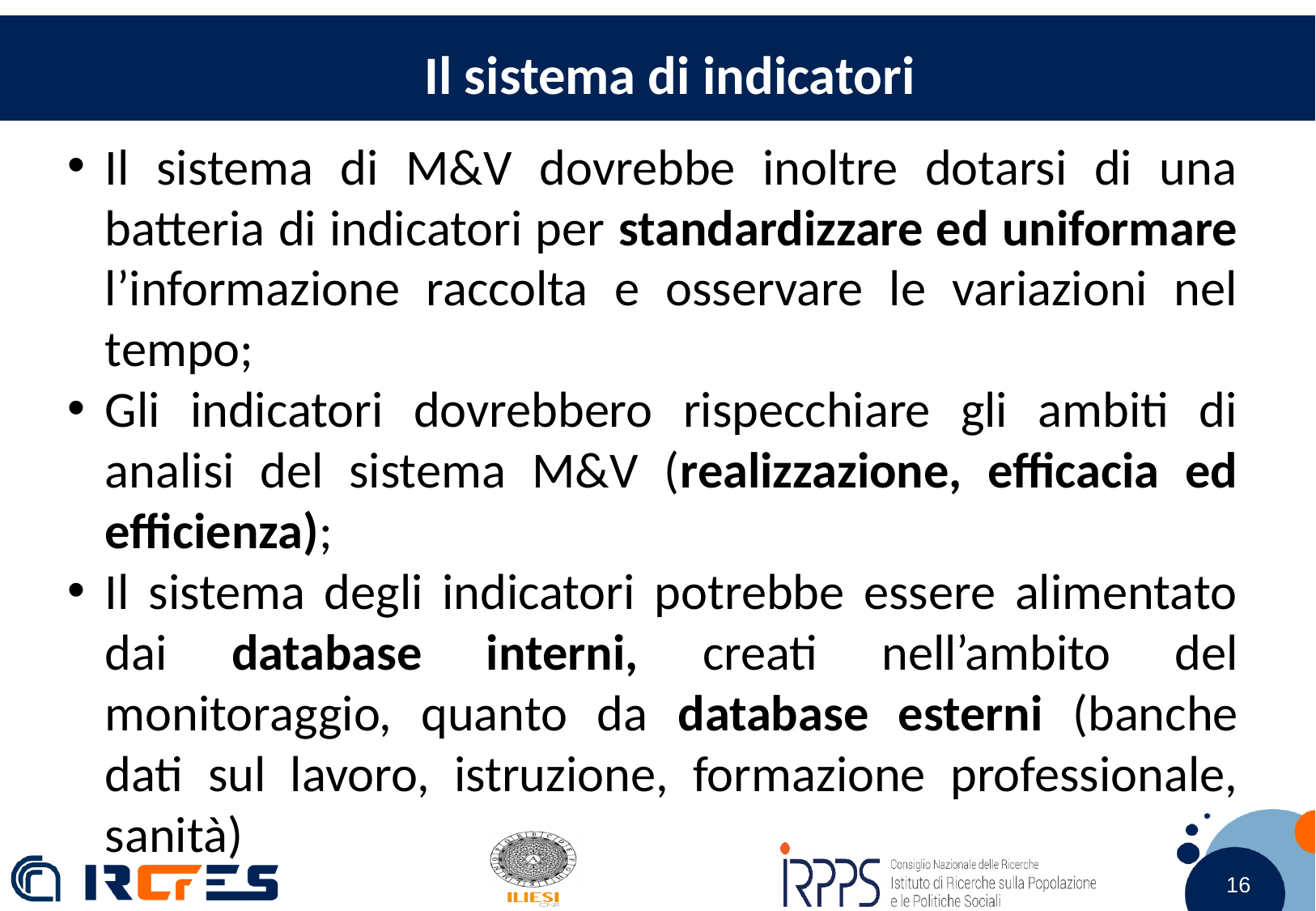

Il sistema di indicatori
Il sistema di M&V dovrebbe inoltre dotarsi di una batteria di indicatori per standardizzare ed uniformare l’informazione raccolta e osservare le variazioni nel tempo;
Gli indicatori dovrebbero rispecchiare gli ambiti di analisi del sistema M&V (realizzazione, efficacia ed efficienza);
Il sistema degli indicatori potrebbe essere alimentato dai database interni, creati nell’ambito del monitoraggio, quanto da database esterni (banche dati sul lavoro, istruzione, formazione professionale, sanità)